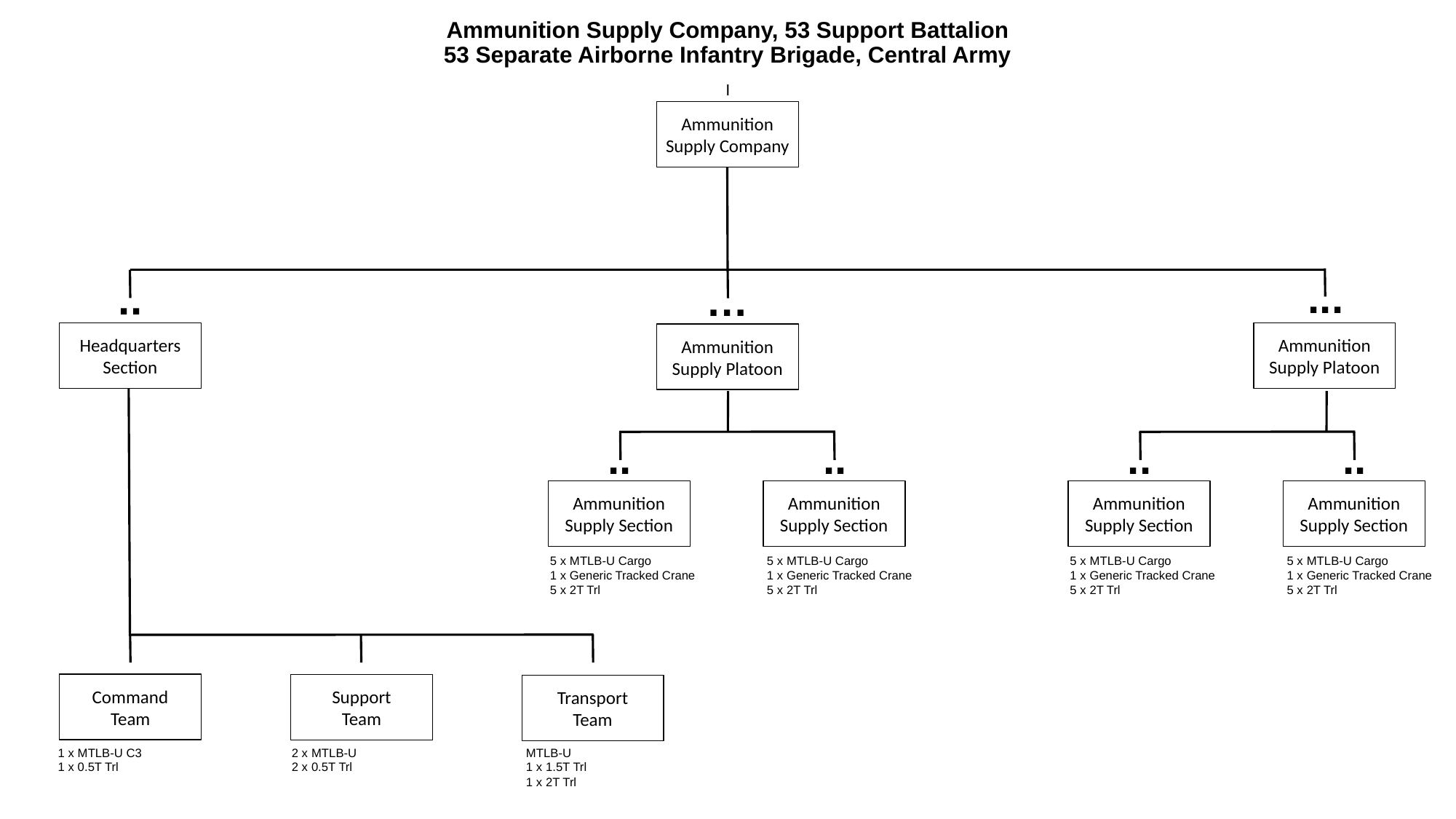

# Ammunition Supply Company, 53 Support Battalion 53 Separate Airborne Infantry Brigade, Central Army
I
Ammunition Supply Company
...
..
…
Headquarters
Section
Ammunition Supply Platoon
Ammunition Supply Platoon
..
..
..
..
Ammunition Supply Section
Ammunition Supply Section
Ammunition Supply Section
Ammunition Supply Section
5 x MTLB-U Cargo
1 x Generic Tracked Crane
5 x 2T Trl
5 x MTLB-U Cargo
1 x Generic Tracked Crane
5 x 2T Trl
5 x MTLB-U Cargo
1 x Generic Tracked Crane
5 x 2T Trl
5 x MTLB-U Cargo
1 x Generic Tracked Crane
5 x 2T Trl
Command
Team
Support
Team
Transport
Team
1 x MTLB-U C3
1 x 0.5T Trl
2 x MTLB-U
2 x 0.5T Trl
MTLB-U
1 x 1.5T Trl
1 x 2T Trl